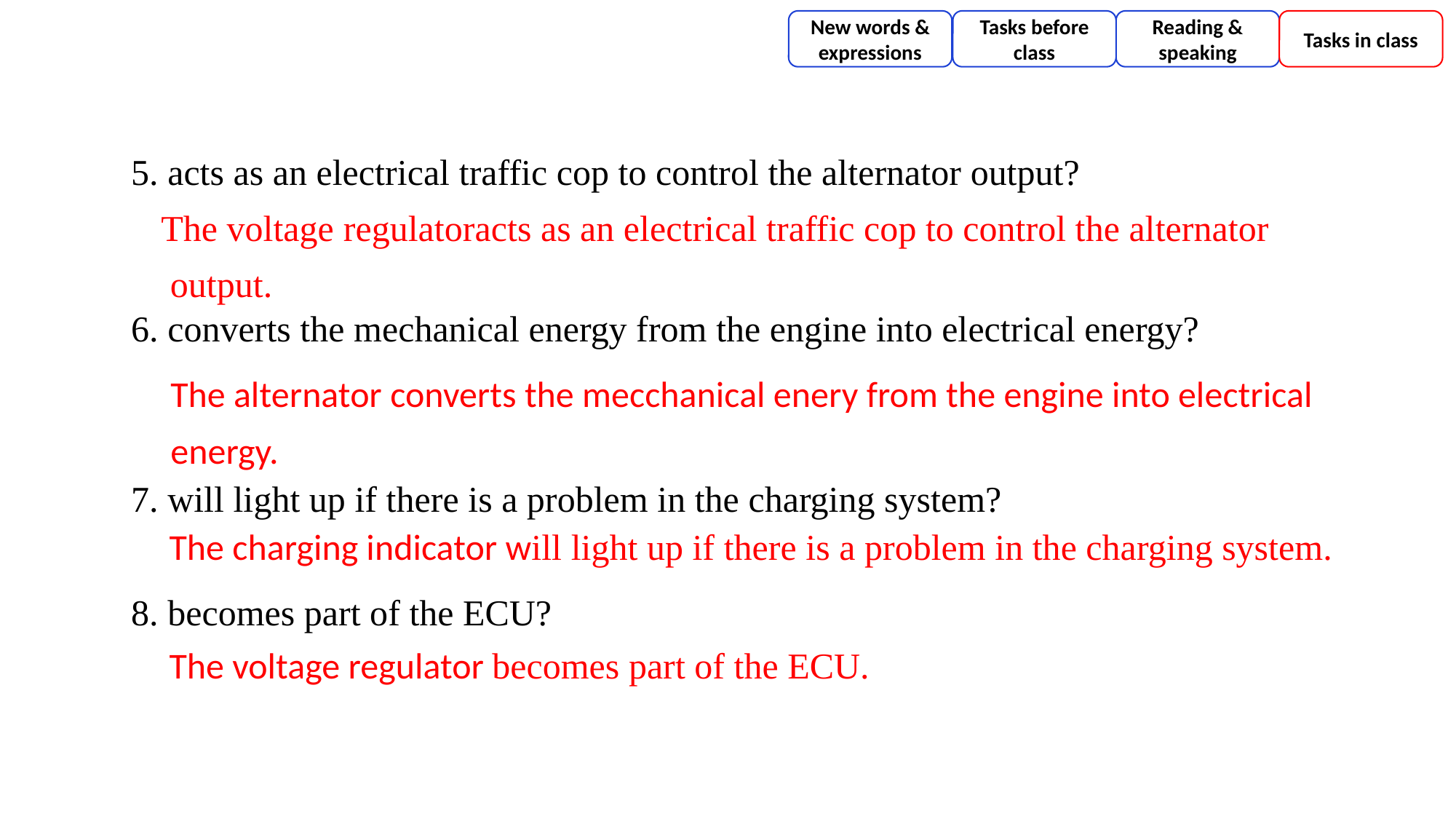

New words & expressions
Tasks before class
Reading & speaking
Tasks in class
5. acts as an electrical traffic cop to control the alternator output?

6. converts the mechanical energy from the engine into electrical energy?

7. will light up if there is a problem in the charging system?8. becomes part of the ECU?

The voltage regulatoracts as an electrical traffic cop to control the alternator
 output.
The alternator converts the mecchanical enery from the engine into electrical
energy.
 The charging indicator will light up if there is a problem in the charging system.
 The voltage regulator becomes part of the ECU.